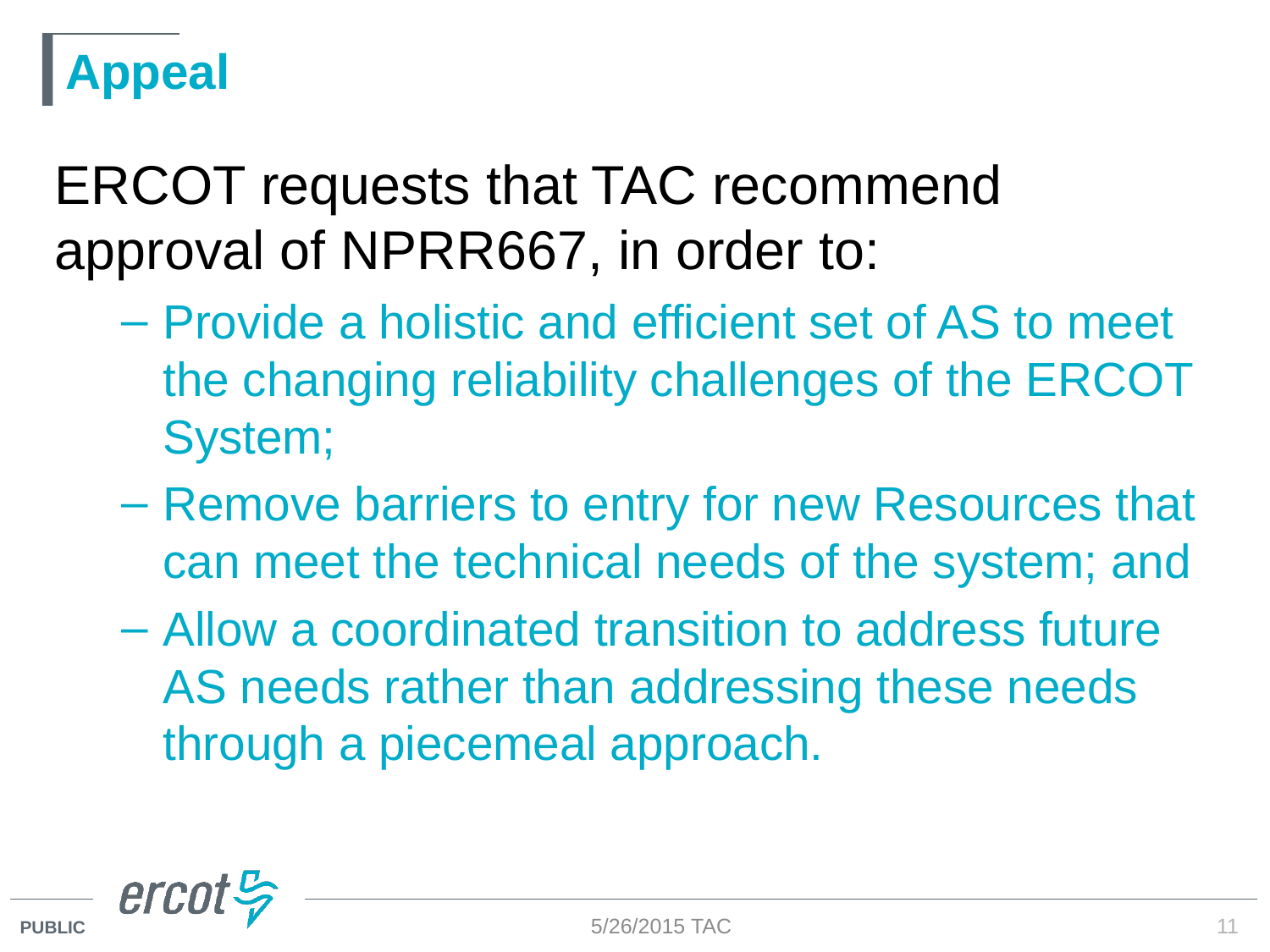

# Appeal
ERCOT requests that TAC recommend approval of NPRR667, in order to:
Provide a holistic and efficient set of AS to meet the changing reliability challenges of the ERCOT System;
Remove barriers to entry for new Resources that can meet the technical needs of the system; and
Allow a coordinated transition to address future AS needs rather than addressing these needs through a piecemeal approach.

5/26/2015 TAC
11